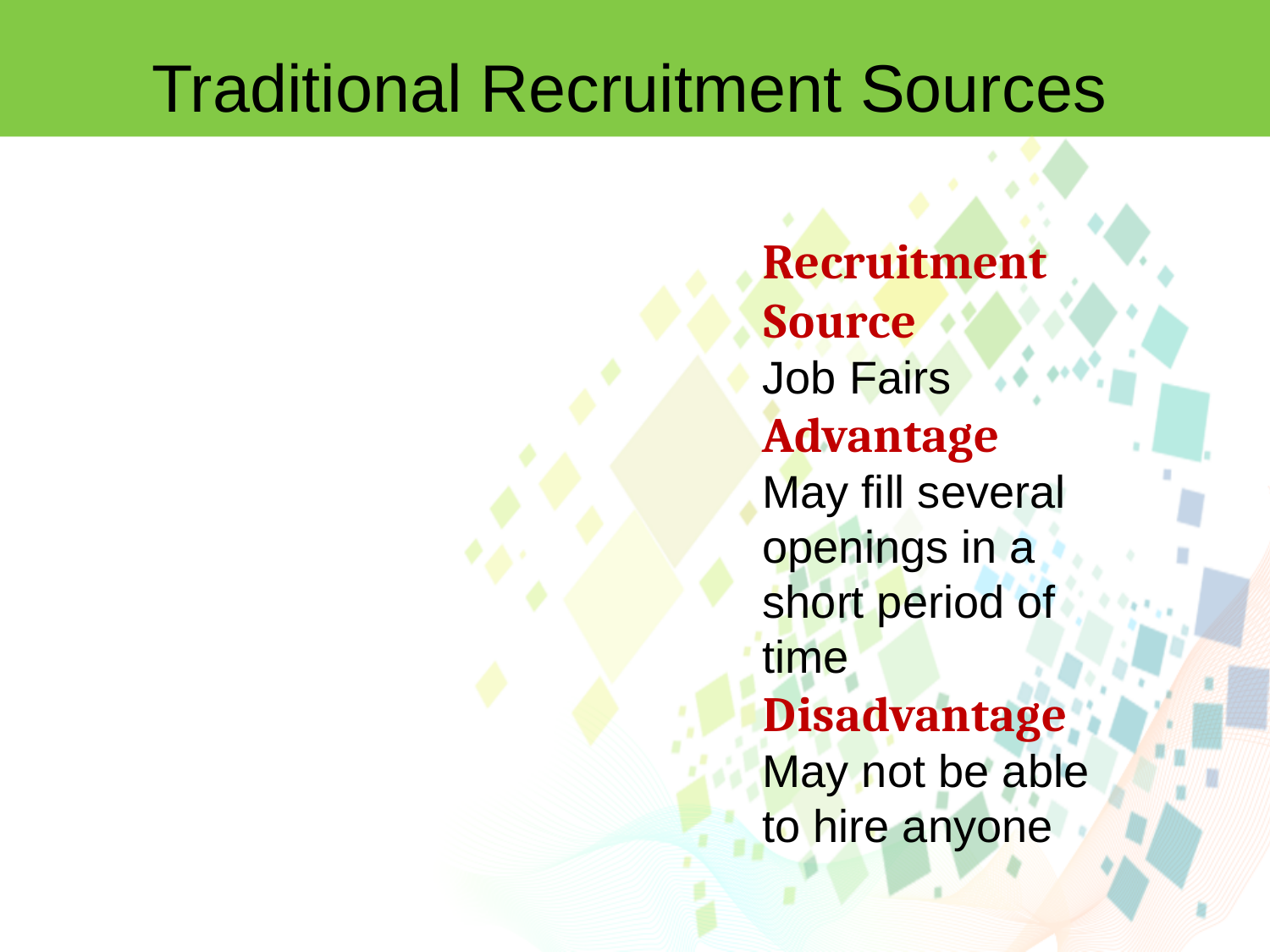

Traditional Recruitment Sources
Recruitment Source
Job Fairs
Advantage
May fill several openings in a short period of time
Disadvantage
May not be able to hire anyone